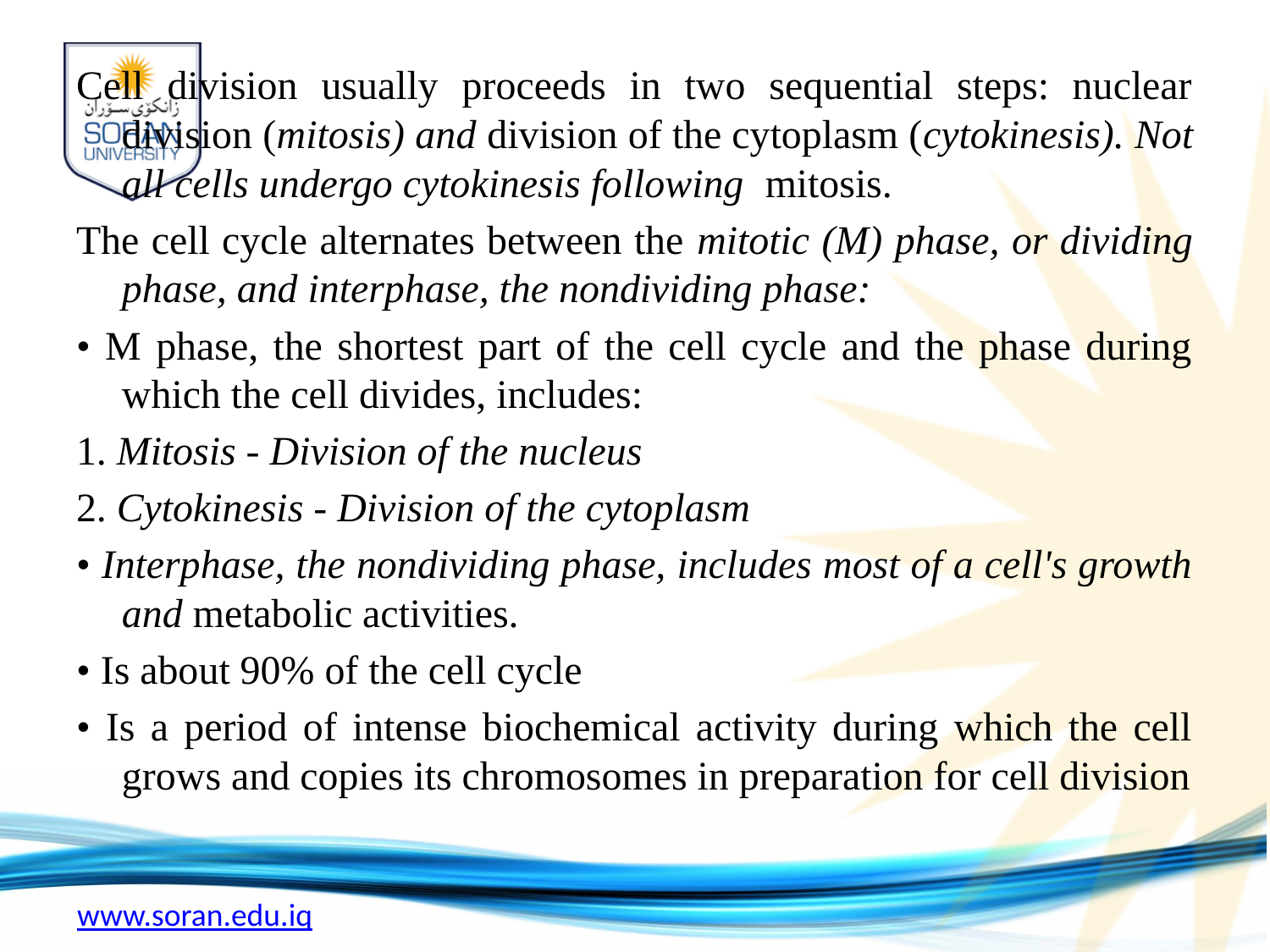

Cell division usually proceeds in two sequential steps: nuclear division (mitosis) and division of the cytoplasm (cytokinesis). Not all cells undergo cytokinesis following  mitosis.
The cell cycle alternates between the mitotic (M) phase, or dividing phase, and interphase, the nondividing phase:
• M phase, the shortest part of the cell cycle and the phase during which the cell divides, includes:
1. Mitosis - Division of the nucleus
2. Cytokinesis - Division of the cytoplasm
• Interphase, the nondividing phase, includes most of a cell's growth and metabolic activities.
• Is about 90% of the cell cycle
• Is a period of intense biochemical activity during which the cell grows and copies its chromosomes in preparation for cell division